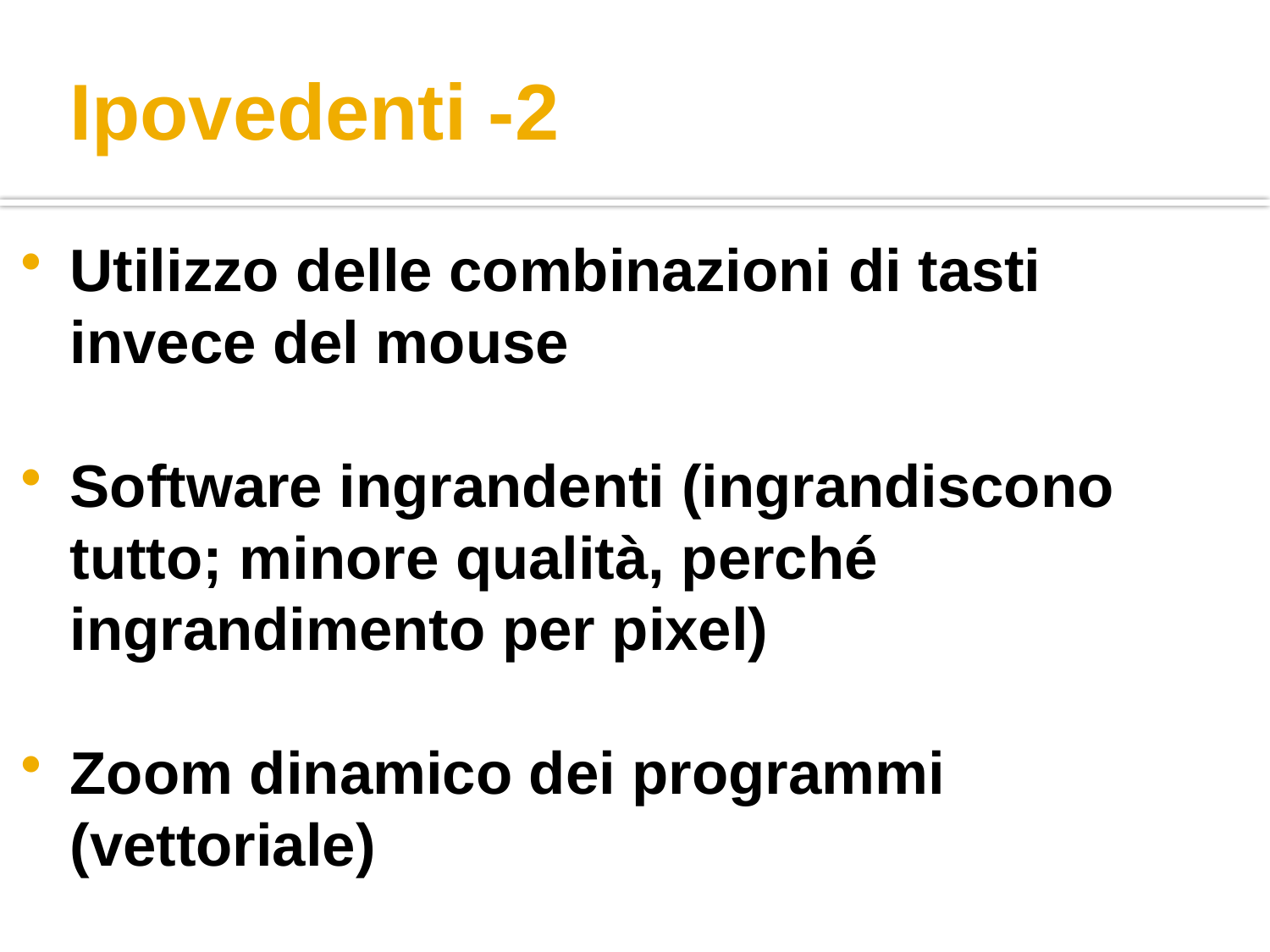

# Ipovedenti -2
Utilizzo delle combinazioni di tasti invece del mouse

Software ingrandenti (ingrandiscono tutto; minore qualità, perché ingrandimento per pixel)

Zoom dinamico dei programmi (vettoriale)